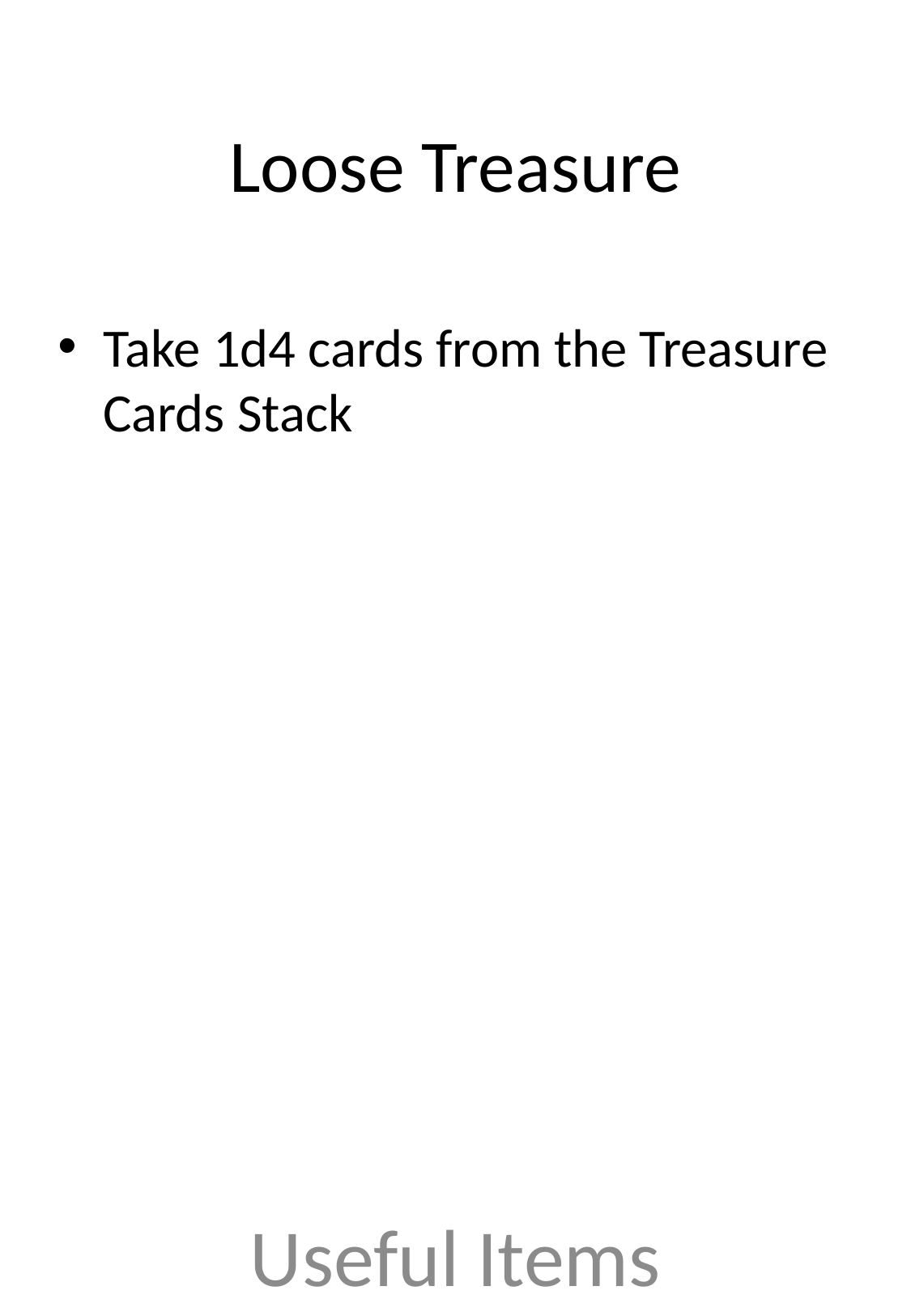

# Loose Treasure
Take 1d4 cards from the Treasure Cards Stack
Useful Items